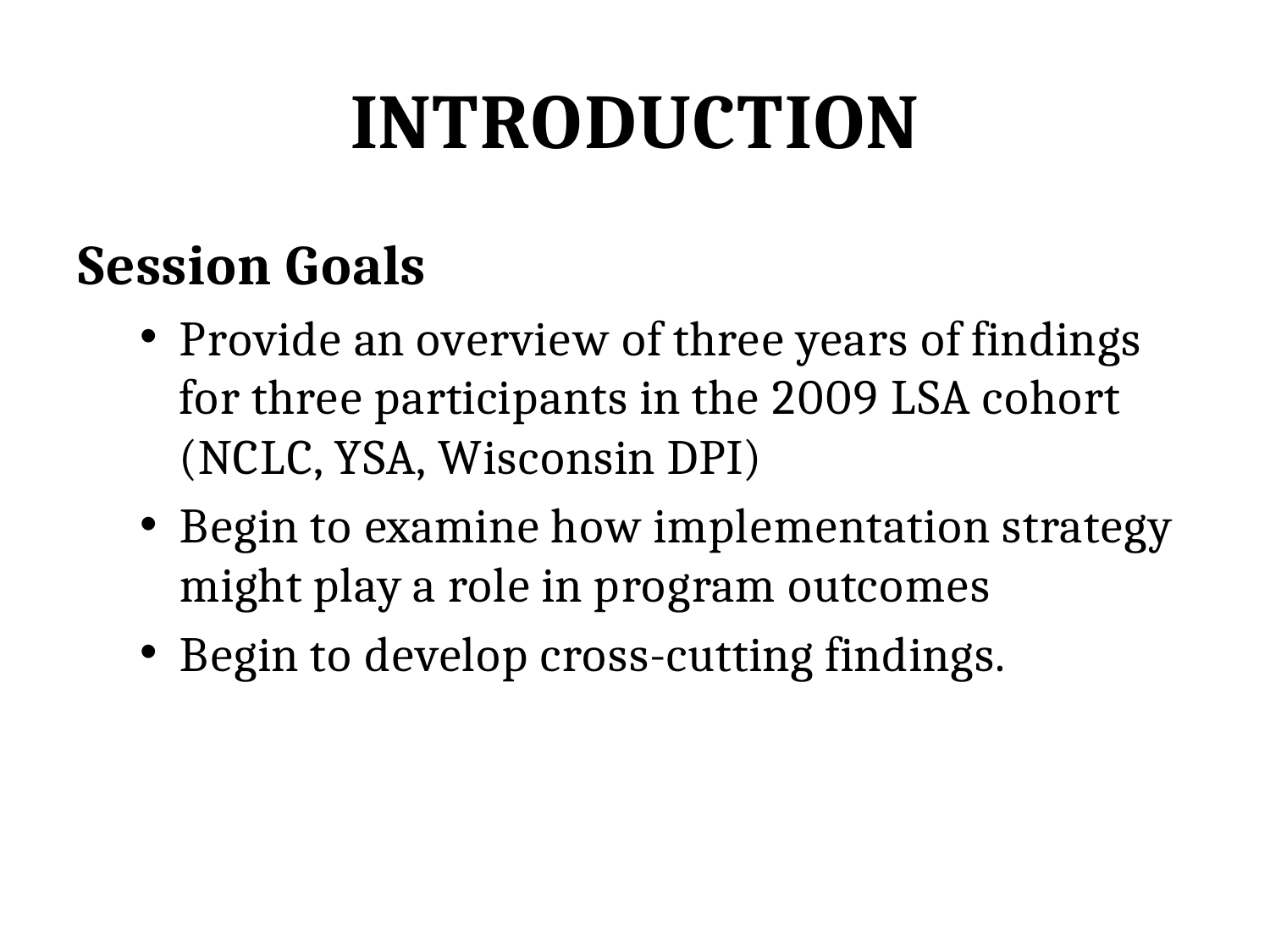

# Introduction
Session Goals
Provide an overview of three years of findings for three participants in the 2009 LSA cohort (NCLC, YSA, Wisconsin DPI)
Begin to examine how implementation strategy might play a role in program outcomes
Begin to develop cross-cutting findings.